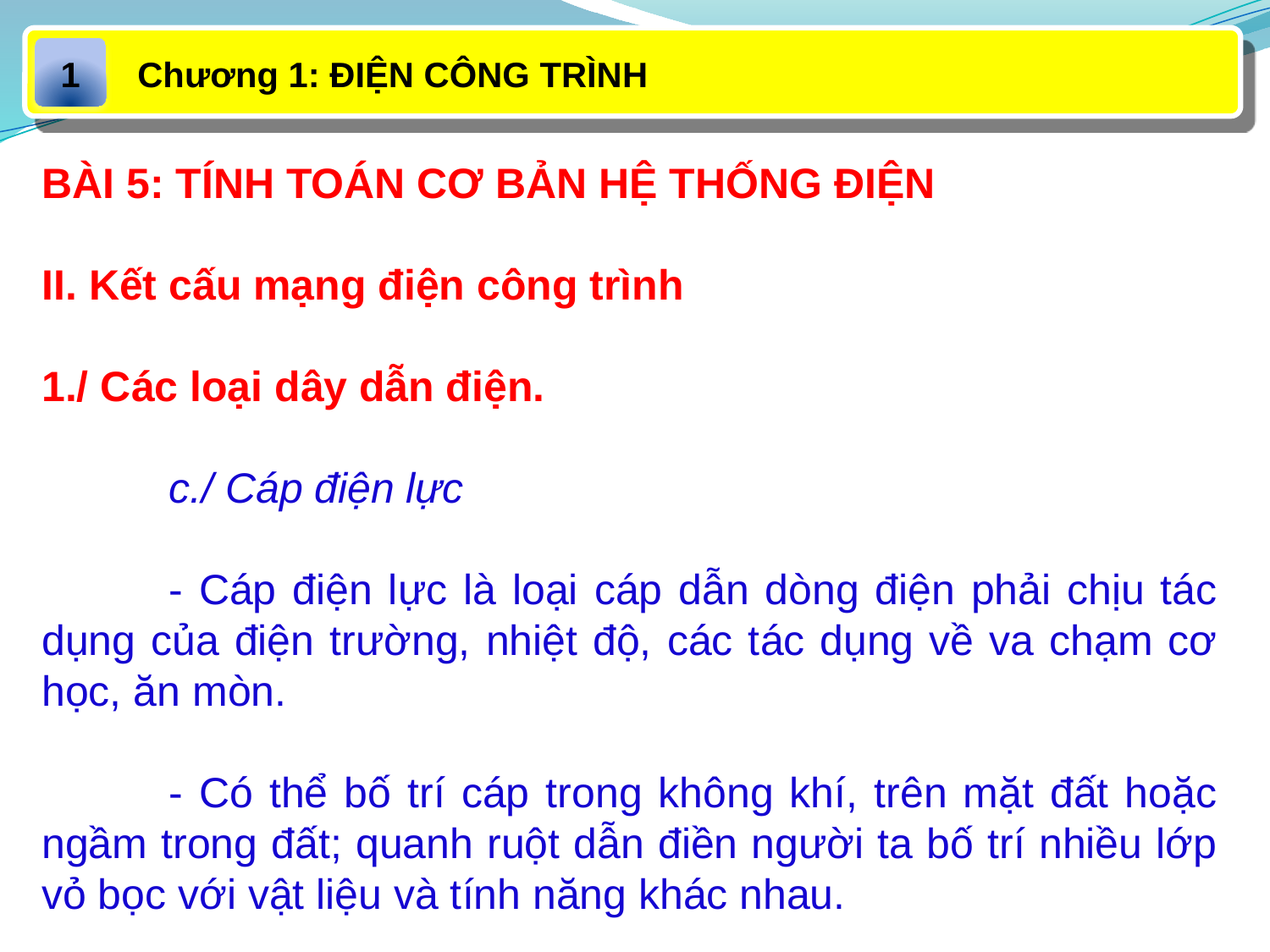

Chương 1: ĐIỆN CÔNG TRÌNH
1

BÀI 5: TÍNH TOÁN CƠ BẢN HỆ THỐNG ĐIỆN

II. Kết cấu mạng điện công trình

1./ Các loại dây dẫn điện.

	c./ Cáp điện lực

	- Cáp điện lực là loại cáp dẫn dòng điện phải chịu tác dụng của điện trường, nhiệt độ, các tác dụng về va chạm cơ học, ăn mòn.

	- Có thể bố trí cáp trong không khí, trên mặt đất hoặc ngầm trong đất; quanh ruột dẫn điền người ta bố trí nhiều lớp vỏ bọc với vật liệu và tính năng khác nhau.